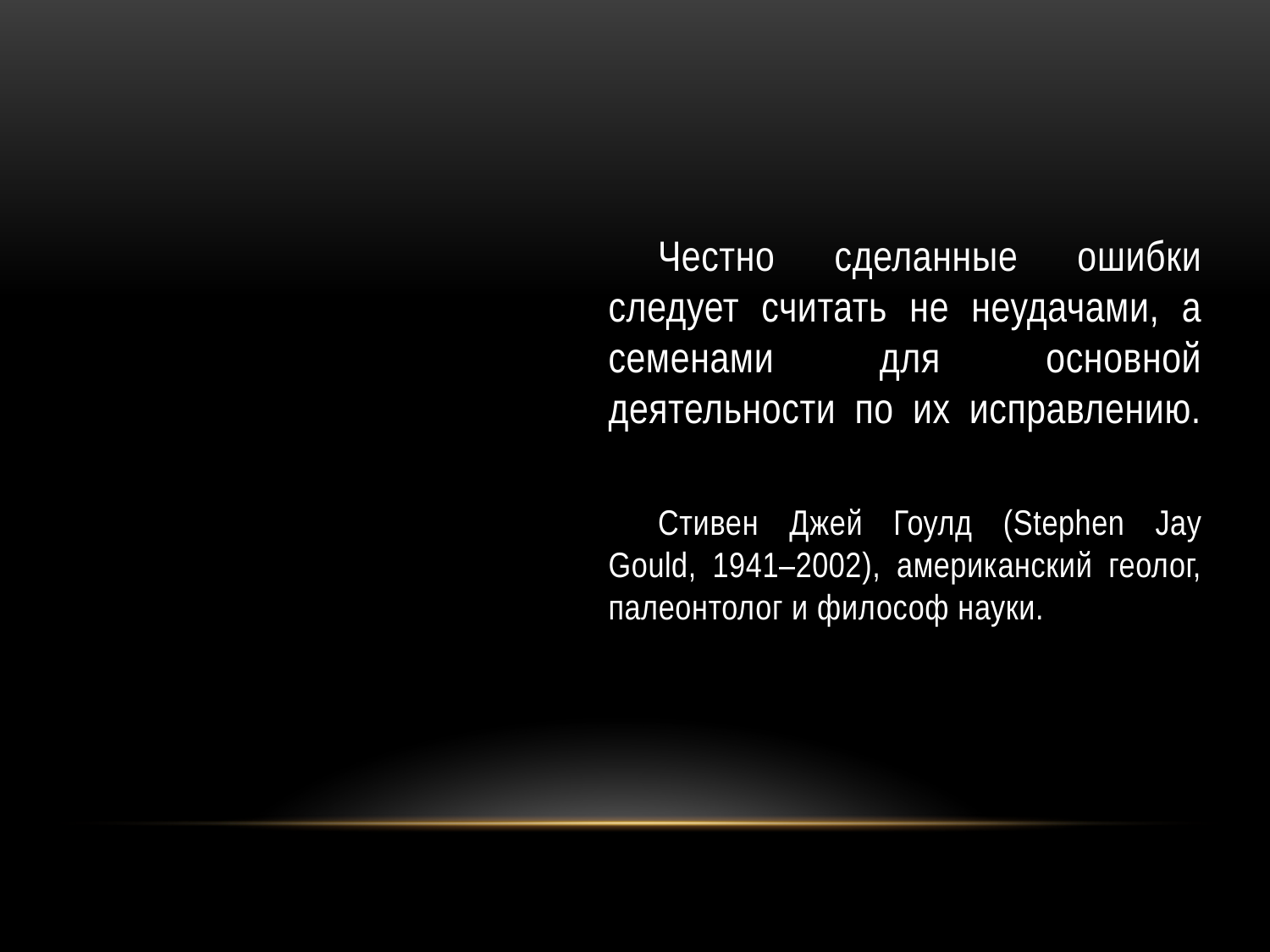

#
Честно сделанные ошибки следует считать не неудачами, а семенами для основной деятельности по их исправлению.
Стивен Джей Гоулд (Stephen Jay Gould, 1941–2002), американский геолог, палеонтолог и философ науки.